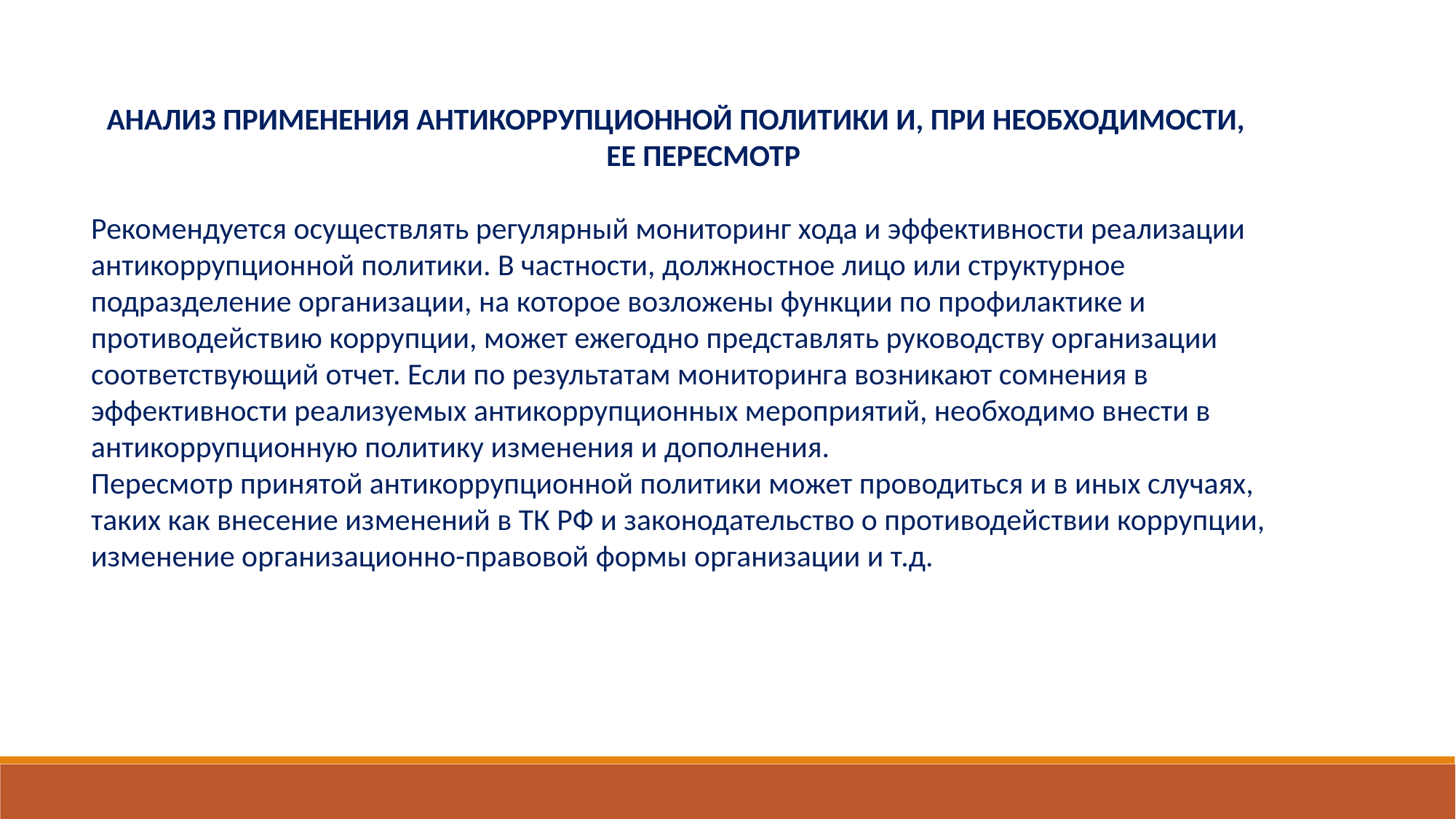

АНАЛИЗ ПРИМЕНЕНИЯ АНТИКОРРУПЦИОННОЙ ПОЛИТИКИ И, ПРИ НЕОБХОДИМОСТИ,         ЕЕ ПЕРЕСМОТР

Рекомендуется осуществлять регулярный мониторинг хода и эффективности реализации антикоррупционной политики. В частности, должностное лицо или структурное подразделение организации, на которое возложены функции по профилактике и противодействию коррупции, может ежегодно представлять руководству организации соответствующий отчет. Если по результатам мониторинга возникают сомнения в эффективности реализуемых антикоррупционных мероприятий, необходимо внести в антикоррупционную политику изменения и дополнения.
Пересмотр принятой антикоррупционной политики может проводиться и в иных случаях, таких как внесение изменений в ТК РФ и законодательство о противодействии коррупции, изменение организационно-правовой формы организации и т.д.